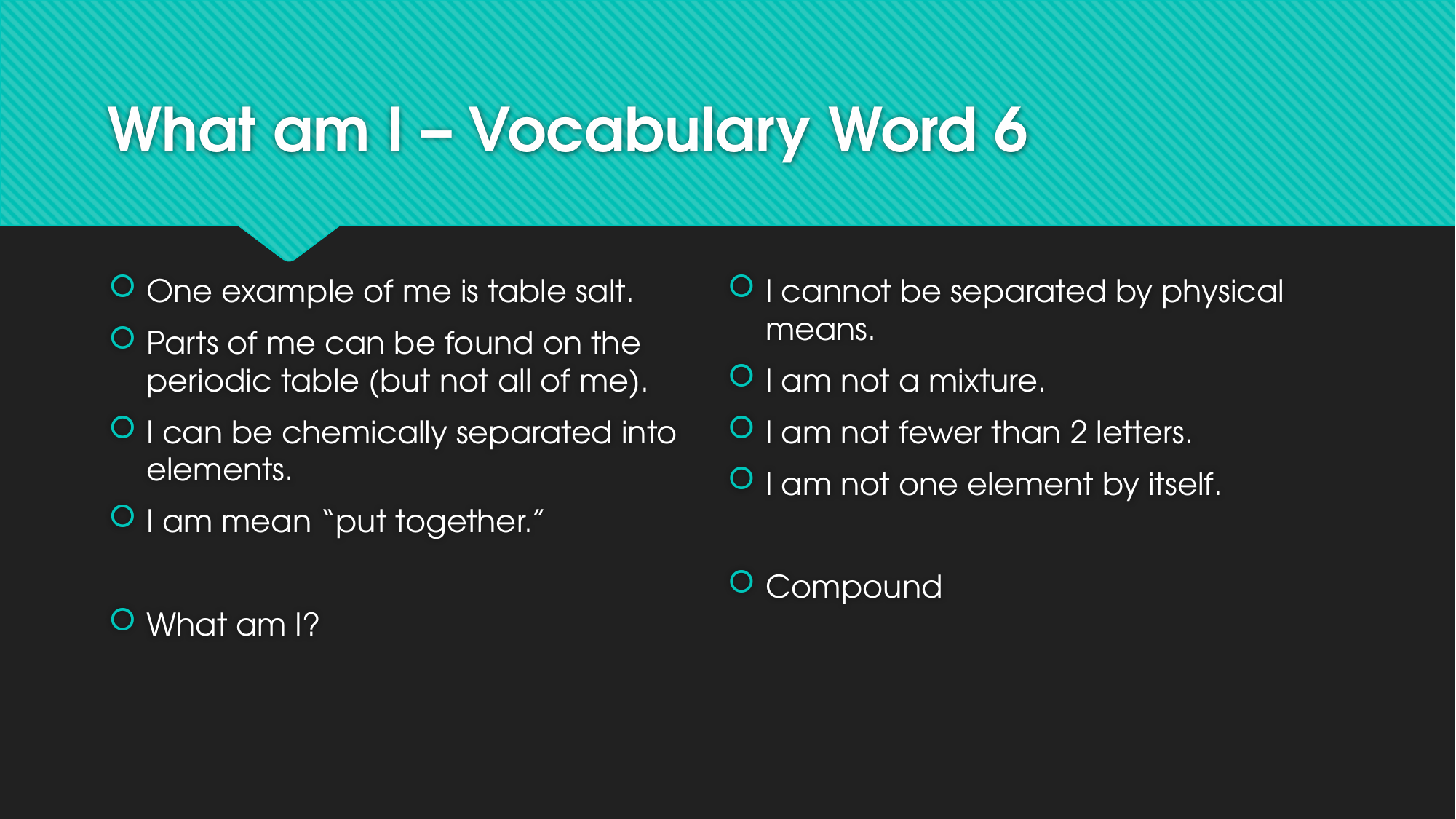

# What am I – Vocabulary Word 6
One example of me is table salt.
Parts of me can be found on the periodic table (but not all of me).
I can be chemically separated into elements.
I am mean “put together.”

What am I?

I cannot be separated by physical means.
I am not a mixture.
I am not fewer than 2 letters.
I am not one element by itself.

Compound